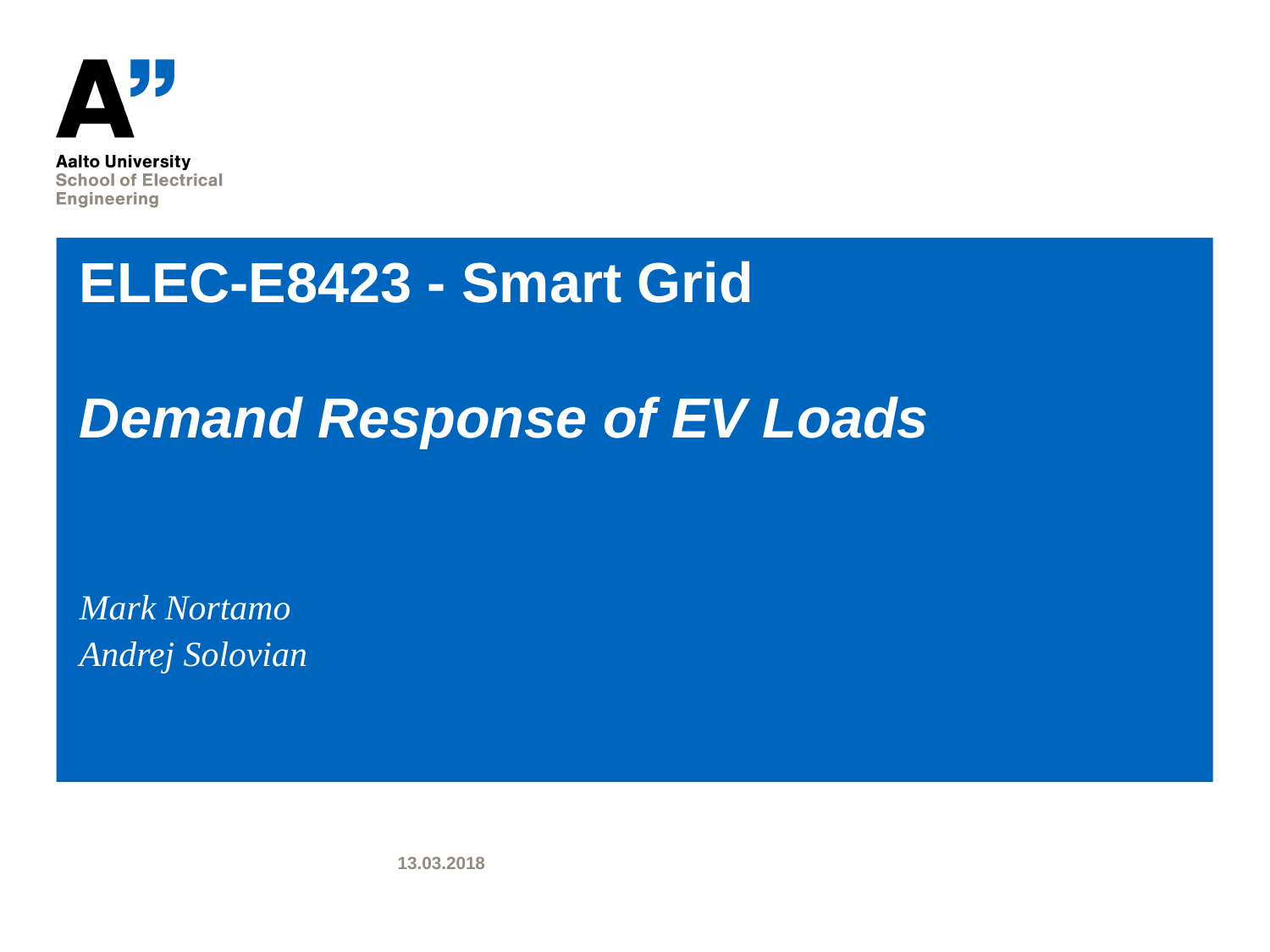

# ELEC-E8423 - Smart Grid Demand Response of EV Loads
Mark Nortamo
Andrej Solovian

13.03.2018